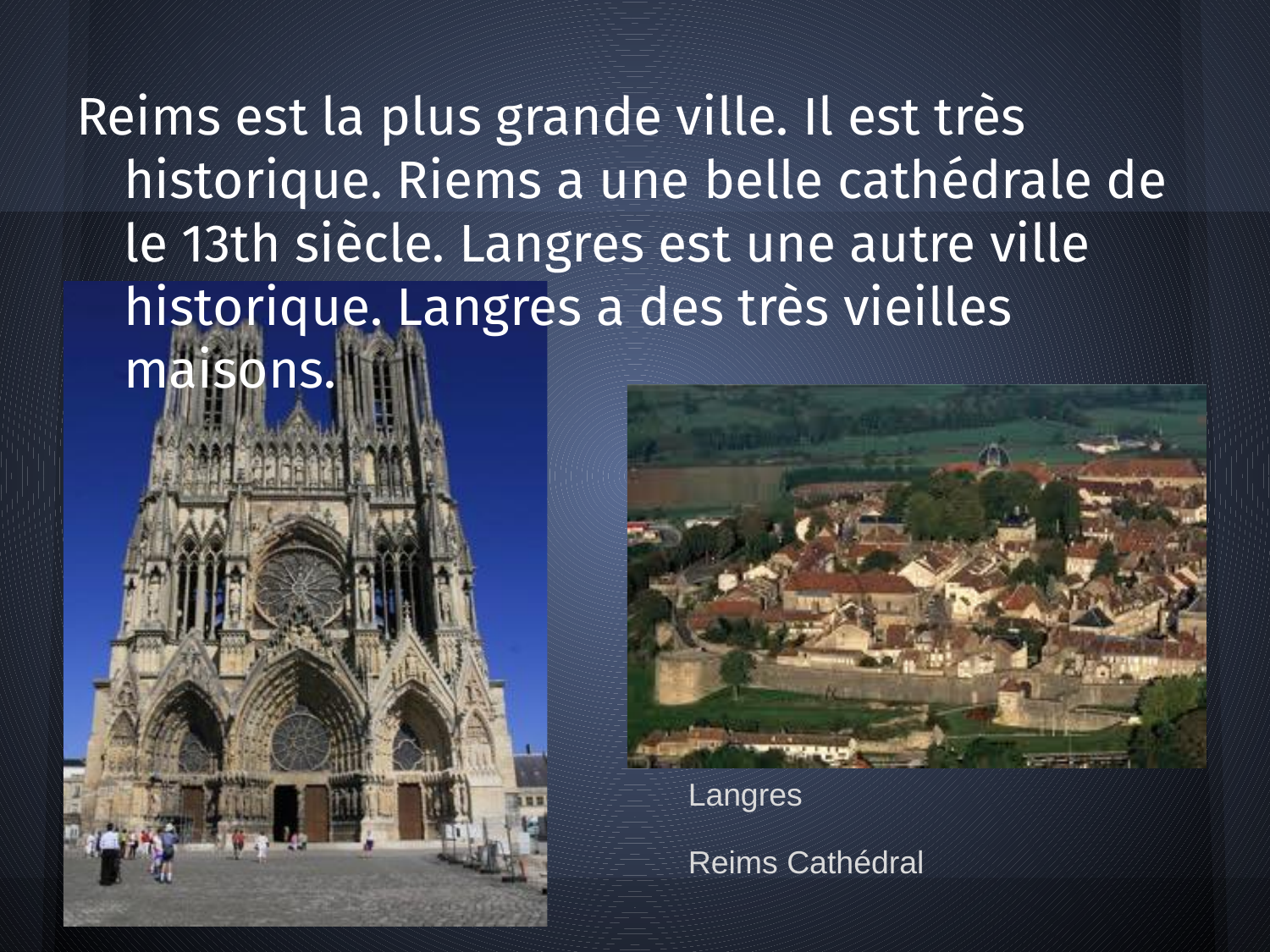

Reims est la plus grande ville. Il est très historique. Riems a une belle cathédrale de le 13th siècle. Langres est une autre ville historique. Langres a des très vieilles maisons.

Langres

Reims Cathédral